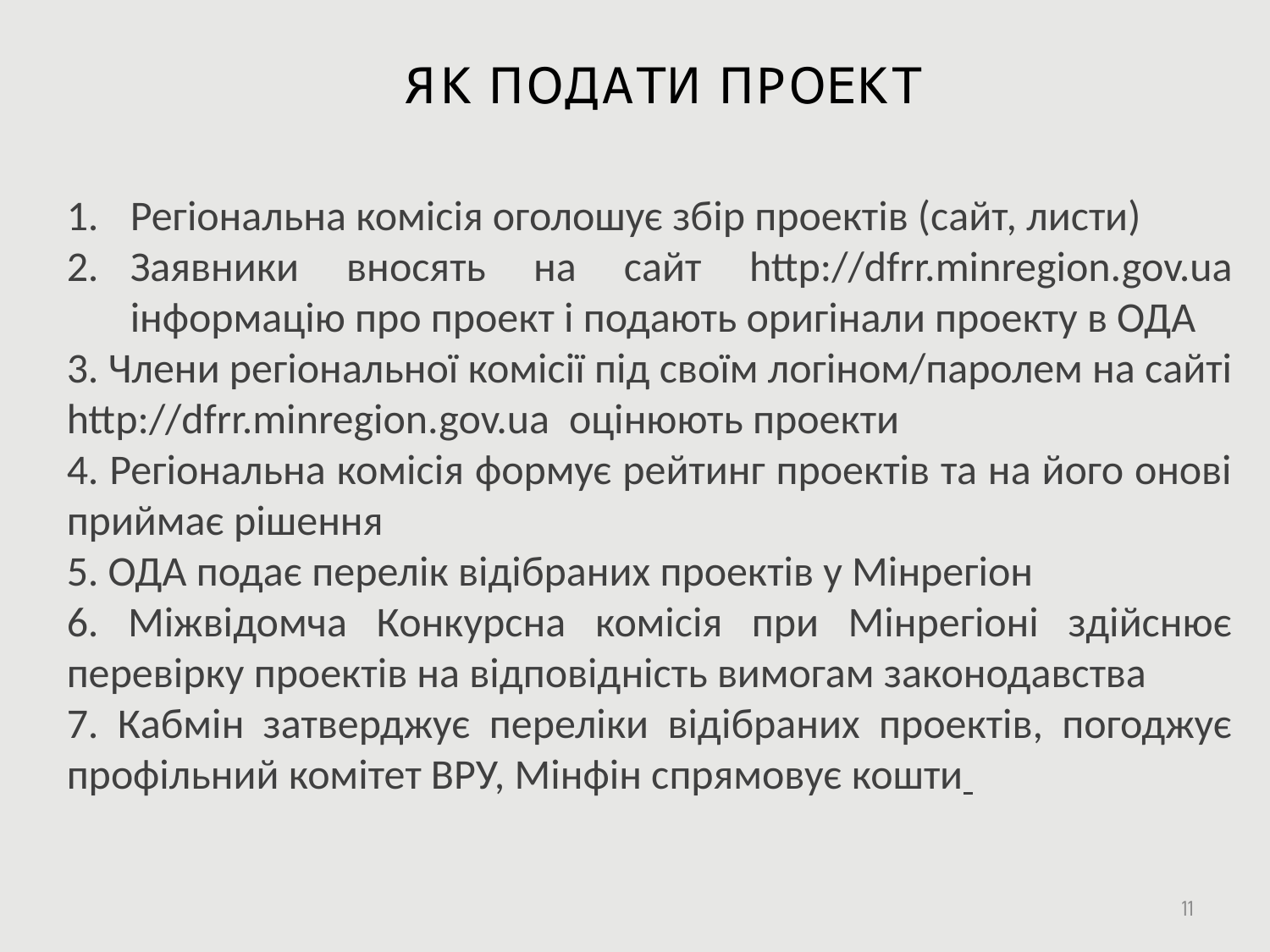

ЯК ПОДАТИ ПРОЕКТ
Регіональна комісія оголошує збір проектів (сайт, листи)
Заявники вносять на сайт http://dfrr.minregion.gov.ua інформацію про проект і подають оригінали проекту в ОДА
3. Члени регіональної комісії під своїм логіном/паролем на сайті http://dfrr.minregion.gov.ua  оцінюють проекти
4. Регіональна комісія формує рейтинг проектів та на його онові приймає рішення
5. ОДА подає перелік відібраних проектів у Мінрегіон
6. Міжвідомча Конкурсна комісія при Мінрегіоні здійснює перевірку проектів на відповідність вимогам законодавства
7. Кабмін затверджує переліки відібраних проектів, погоджує профільний комітет ВРУ, Мінфін спрямовує кошти
11